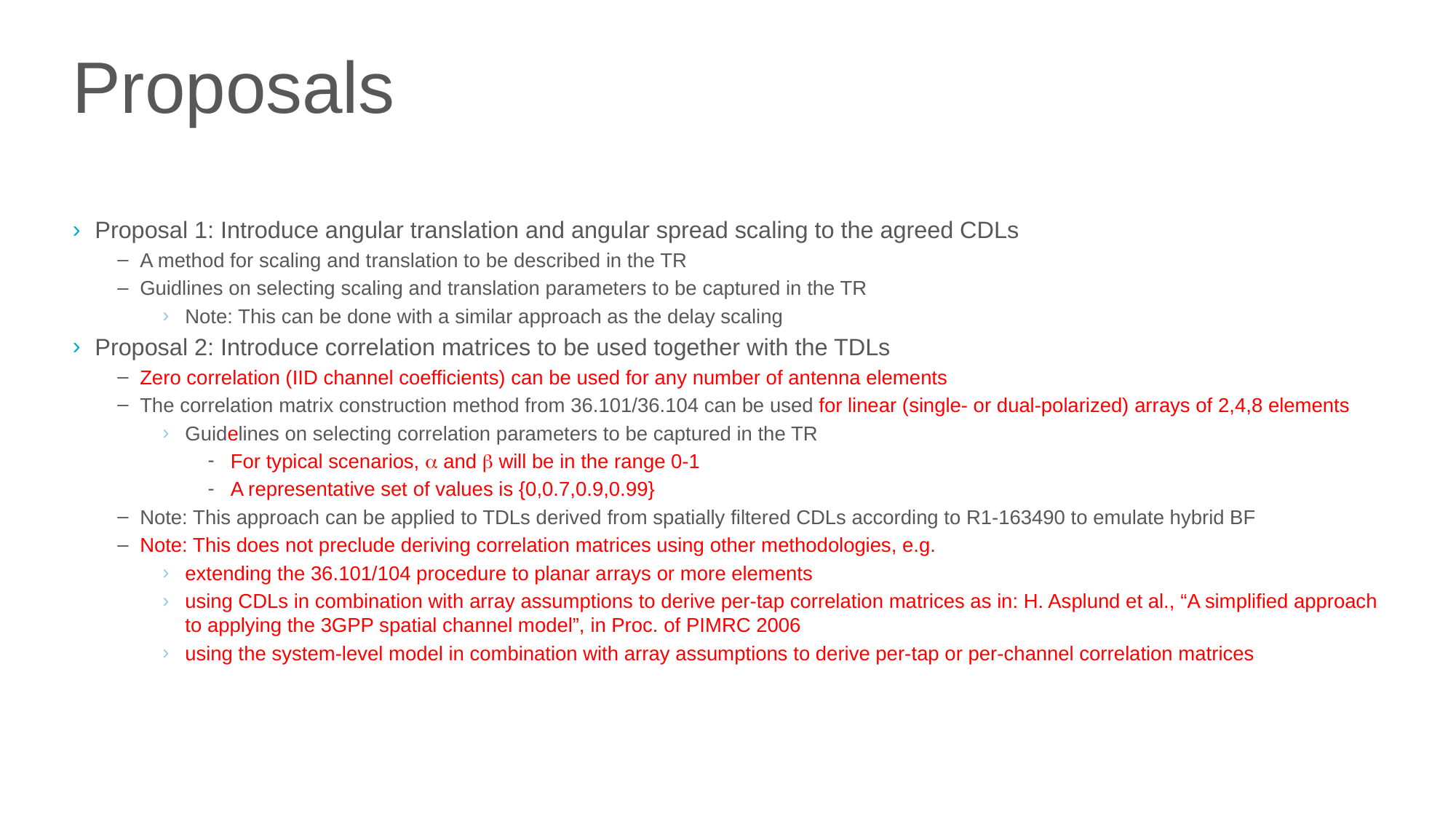

# Proposals
Proposal 1: Introduce angular translation and angular spread scaling to the agreed CDLs
A method for scaling and translation to be described in the TR
Guidlines on selecting scaling and translation parameters to be captured in the TR
Note: This can be done with a similar approach as the delay scaling
Proposal 2: Introduce correlation matrices to be used together with the TDLs
Zero correlation (IID channel coefficients) can be used for any number of antenna elements
The correlation matrix construction method from 36.101/36.104 can be used for linear (single- or dual-polarized) arrays of 2,4,8 elements
Guidelines on selecting correlation parameters to be captured in the TR
For typical scenarios, α and β will be in the range 0-1
A representative set of values is {0,0.7,0.9,0.99}
Note: This approach can be applied to TDLs derived from spatially filtered CDLs according to R1-163490 to emulate hybrid BF
Note: This does not preclude deriving correlation matrices using other methodologies, e.g.
extending the 36.101/104 procedure to planar arrays or more elements
using CDLs in combination with array assumptions to derive per-tap correlation matrices as in: H. Asplund et al., “A simplified approach to applying the 3GPP spatial channel model”, in Proc. of PIMRC 2006
using the system-level model in combination with array assumptions to derive per-tap or per-channel correlation matrices